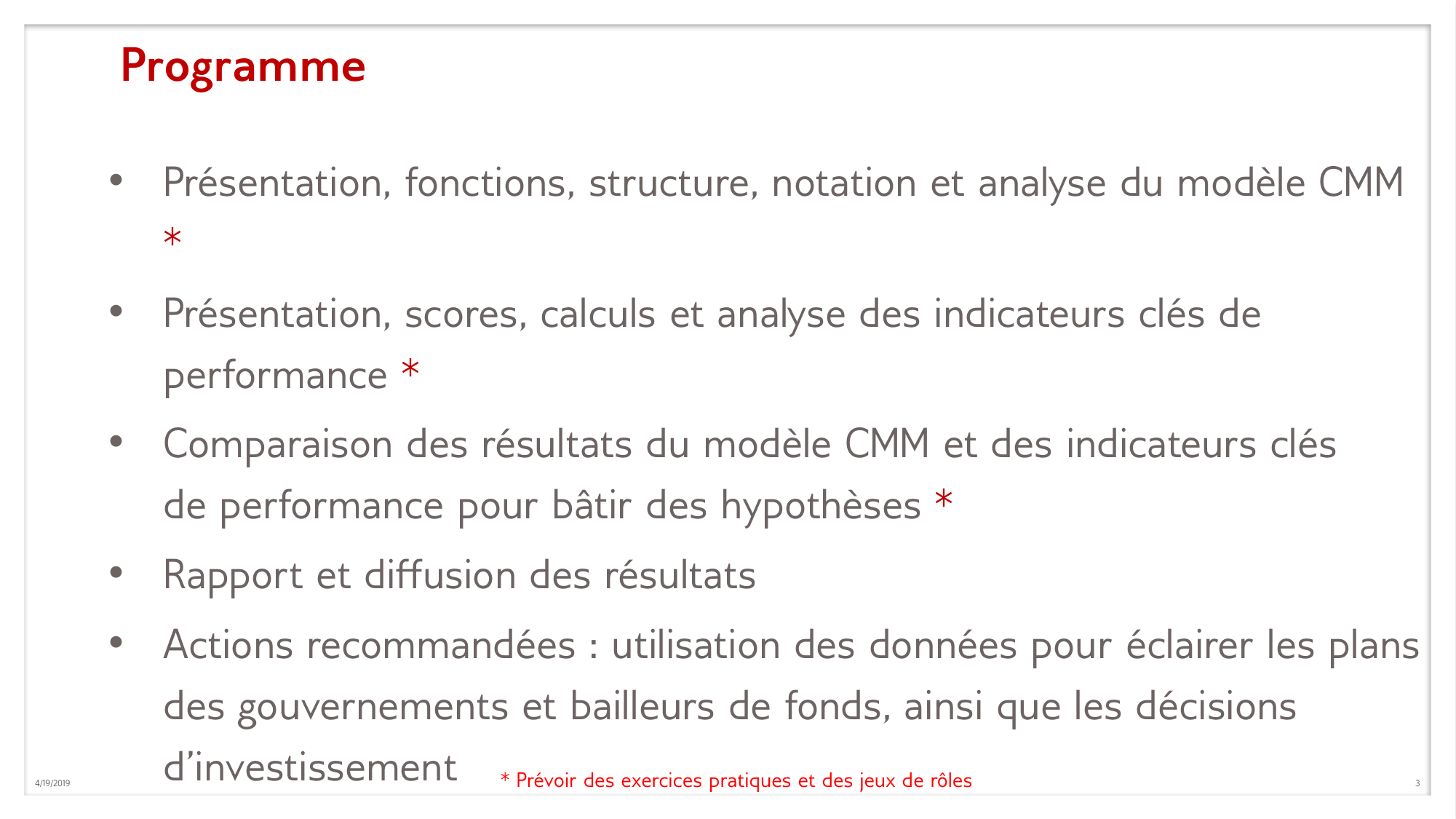

Présentation, fonctions, structure, notation et analyse du modèle CMM *
Présentation, scores, calculs et analyse des indicateurs clés de performance *
Comparaison des résultats du modèle CMM et des indicateurs clés
de performance pour bâtir des hypothèses *
Rapport et diffusion des résultats
Actions recommandées : utilisation des données pour éclairer les plans des gouvernements et bailleurs de fonds, ainsi que les décisions d’investissement

2

# Programme
* Prévoir des exercices pratiques et des jeux de rôles

4/19/2019
3